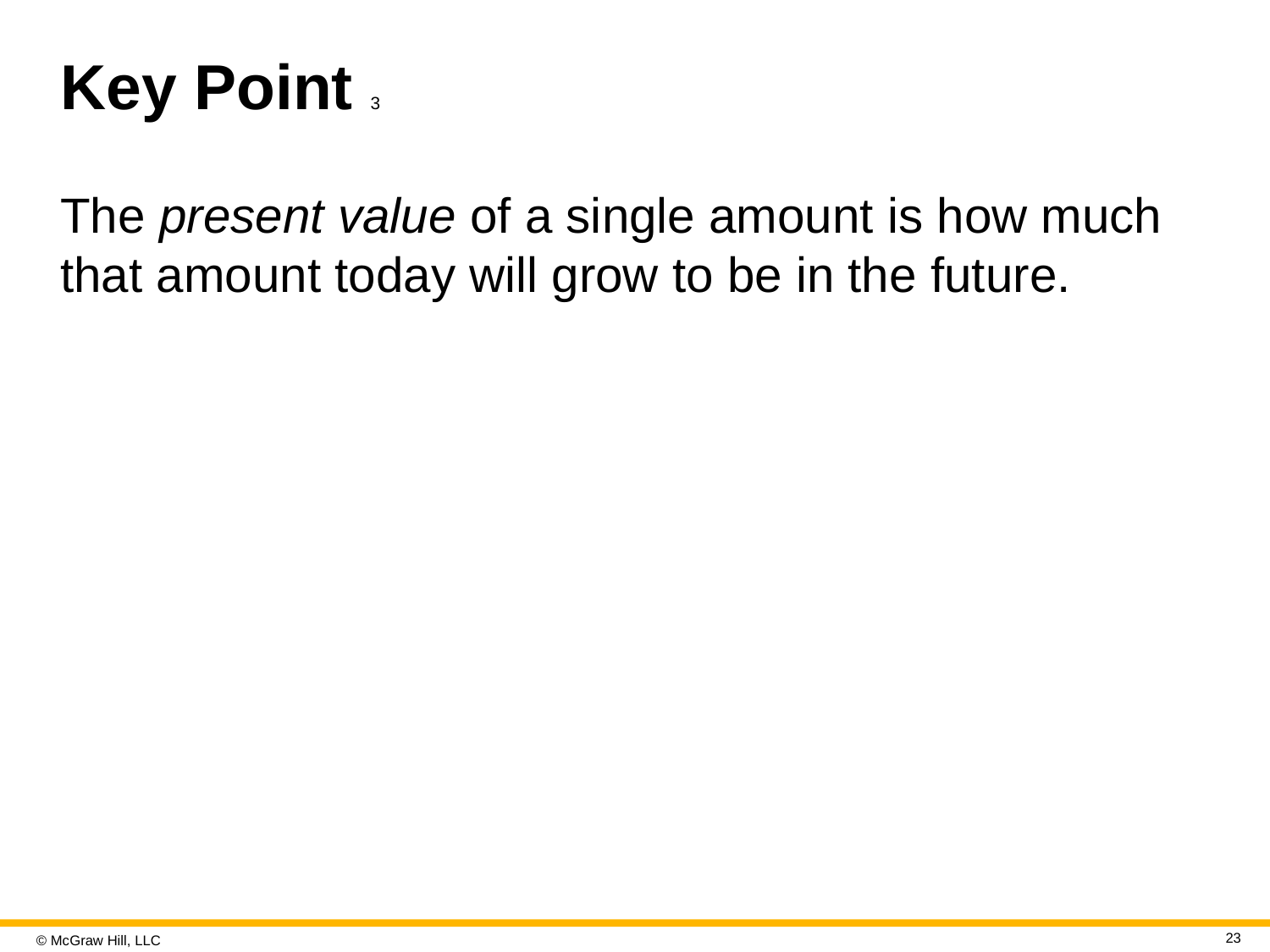

# Key Point 3
The present value of a single amount is how much that amount today will grow to be in the future.
23